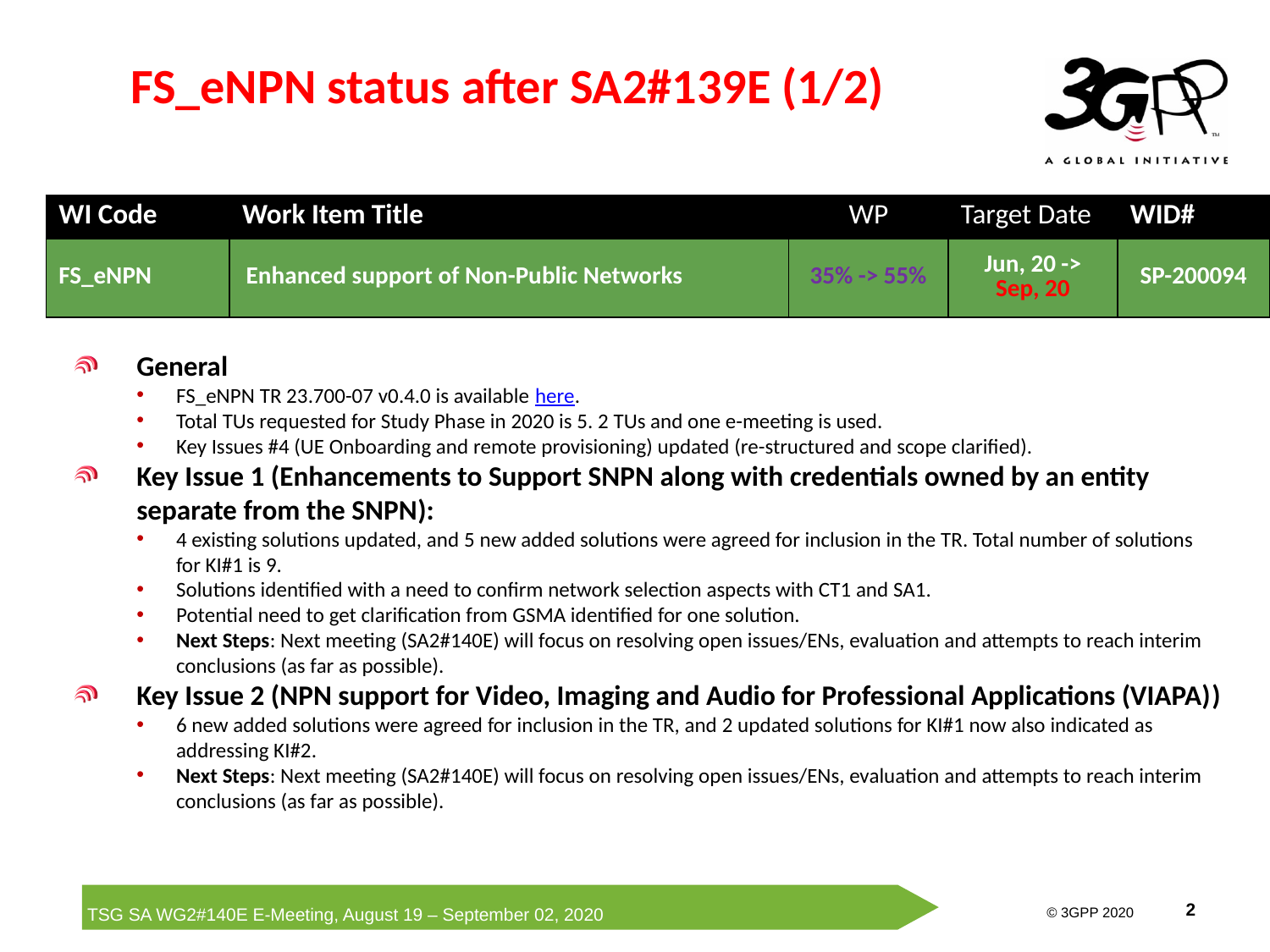

# FS_eNPN status after SA2#139E (1/2)
| WI Code | Work Item Title | WP | Target Date | WID# |
| --- | --- | --- | --- | --- |
| FS\_eNPN | Enhanced support of Non-Public Networks | 35% -> 55% | Jun, 20 -> Sep, 20 | SP-200094 |
General
FS_eNPN TR 23.700-07 v0.4.0 is available here.
Total TUs requested for Study Phase in 2020 is 5. 2 TUs and one e-meeting is used.
Key Issues #4 (UE Onboarding and remote provisioning) updated (re-structured and scope clarified).
Key Issue 1 (Enhancements to Support SNPN along with credentials owned by an entity separate from the SNPN):
4 existing solutions updated, and 5 new added solutions were agreed for inclusion in the TR. Total number of solutions for KI#1 is 9.
Solutions identified with a need to confirm network selection aspects with CT1 and SA1.
Potential need to get clarification from GSMA identified for one solution.
Next Steps: Next meeting (SA2#140E) will focus on resolving open issues/ENs, evaluation and attempts to reach interim conclusions (as far as possible).
Key Issue 2 (NPN support for Video, Imaging and Audio for Professional Applications (VIAPA))
6 new added solutions were agreed for inclusion in the TR, and 2 updated solutions for KI#1 now also indicated as addressing KI#2.
Next Steps: Next meeting (SA2#140E) will focus on resolving open issues/ENs, evaluation and attempts to reach interim conclusions (as far as possible).